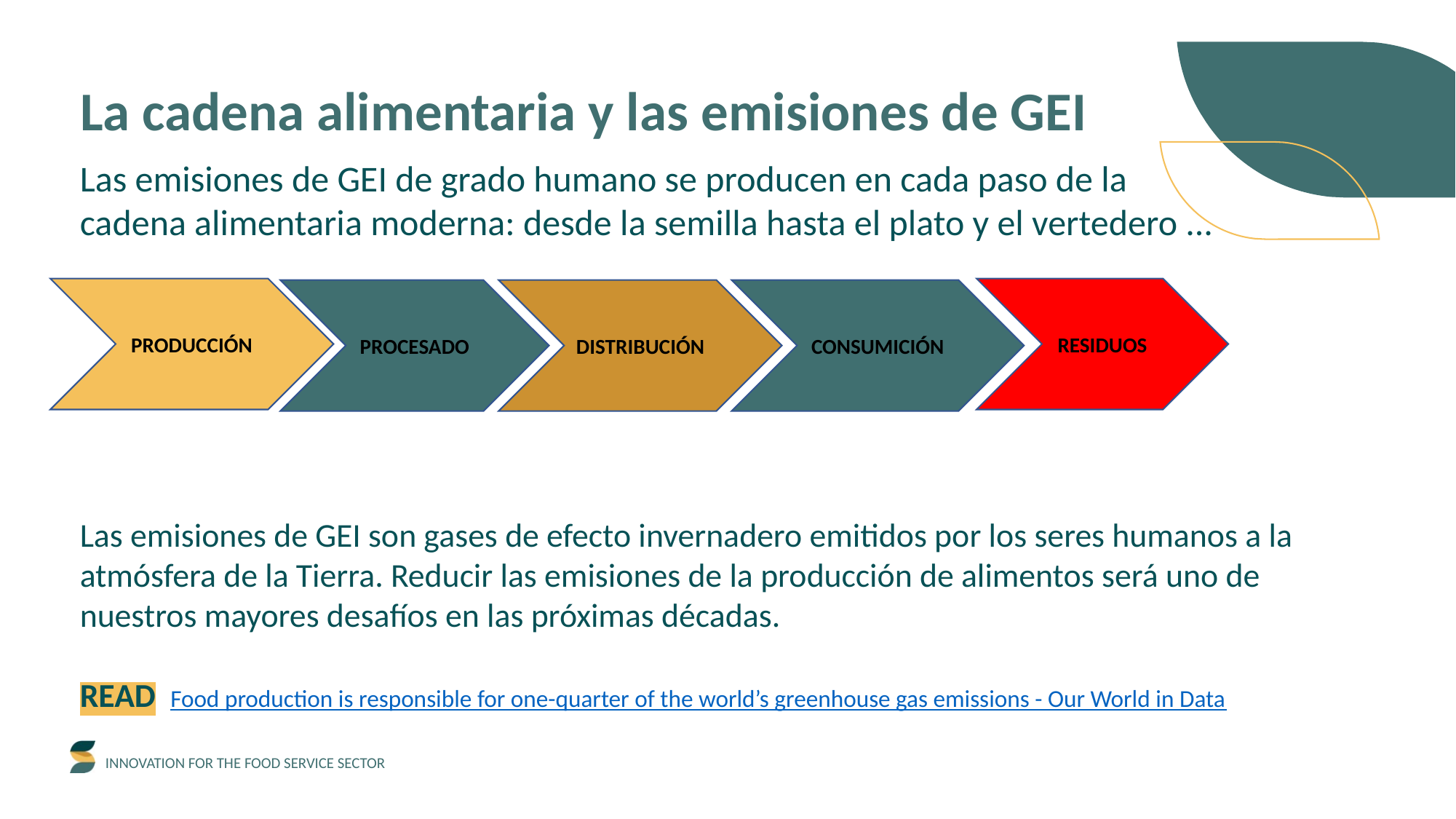

La cadena alimentaria y las emisiones de GEI
Las emisiones de GEI de grado humano se producen en cada paso de la cadena alimentaria moderna: desde la semilla hasta el plato y el vertedero ...
PRODUCCIÓN
RESIDUOS
PROCESADO
DISTRIBUCIÓN
CONSUMICIÓN

Las emisiones de GEI son gases de efecto invernadero emitidos por los seres humanos a la atmósfera de la Tierra. Reducir las emisiones de la producción de alimentos será uno de nuestros mayores desafíos en las próximas décadas.

READ  Food production is responsible for one-quarter of the world’s greenhouse gas emissions - Our World in Data